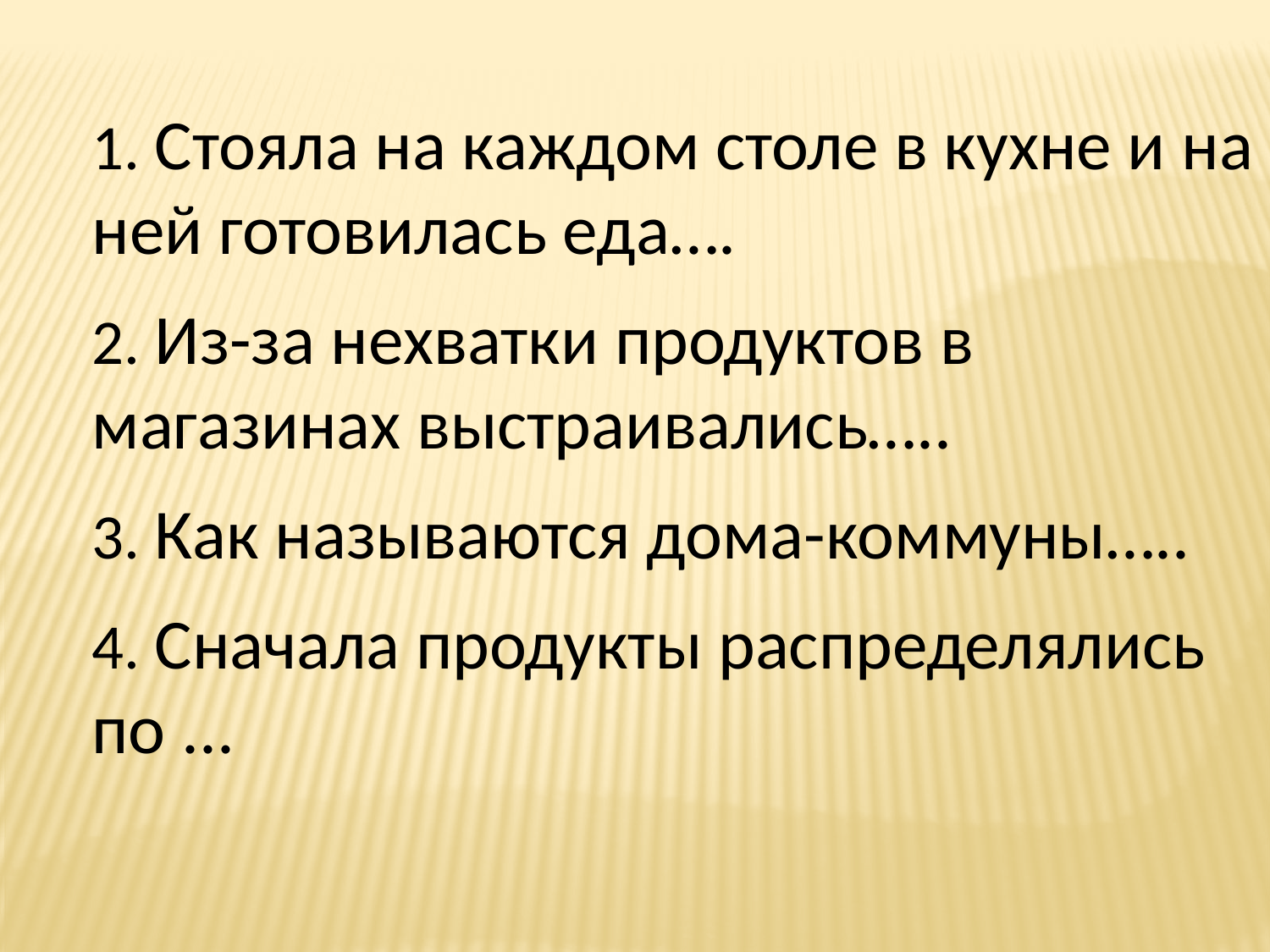

1. Стояла на каждом столе в кухне и на ней готовилась еда….

2. Из-за нехватки продуктов в магазинах выстраивались…..

3. Как называются дома-коммуны…..

4. Сначала продукты распределялись по ...